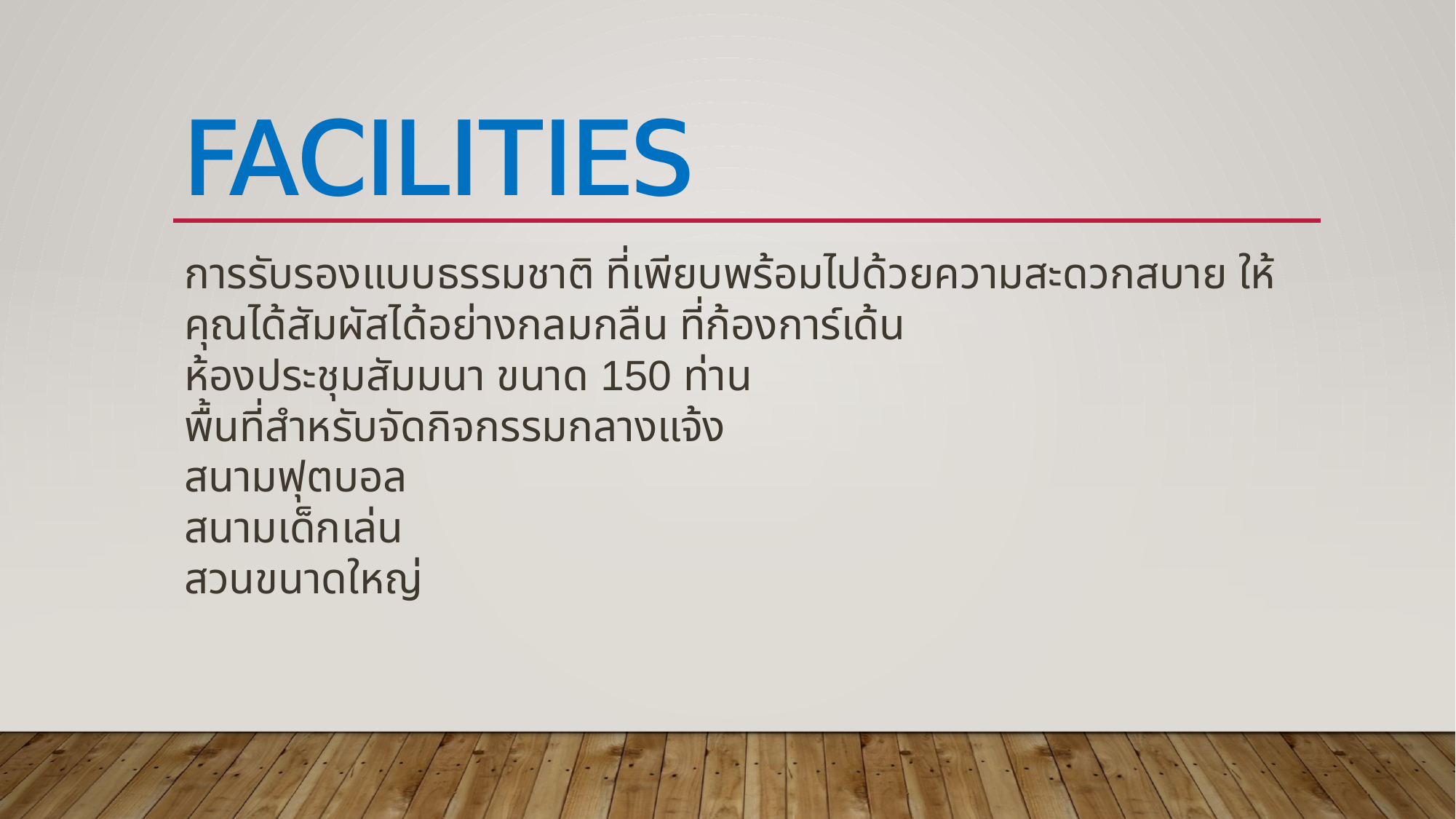

# facilities
การรับรองแบบธรรมชาติ ที่เพียบพร้อมไปด้วยความสะดวกสบาย ให้คุณได้สัมผัสได้อย่างกลมกลืน ที่ก้องการ์เด้น
ห้องประชุมสัมมนา ขนาด 150 ท่าน
พื้นที่สำหรับจัดกิจกรรมกลางแจ้ง
สนามฟุตบอล
สนามเด็กเล่น
สวนขนาดใหญ่